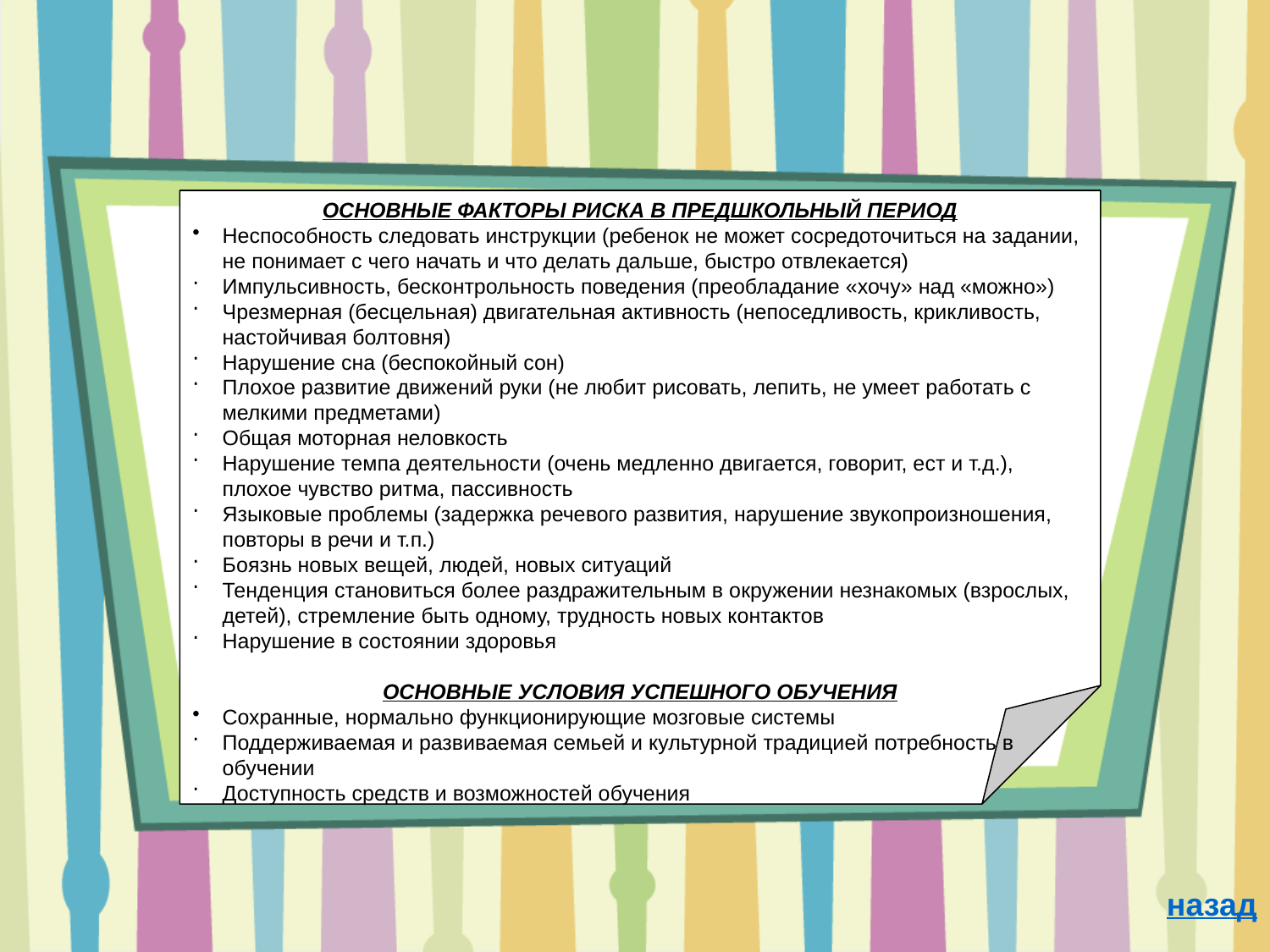

ОСНОВНЫЕ ФАКТОРЫ РИСКА В ПРЕДШКОЛЬНЫЙ ПЕРИОД
Неспособность следовать инструкции (ребенок не может сосредоточиться на задании, не понимает с чего начать и что делать дальше, быстро отвлекается)
Импульсивность, бесконтрольность поведения (преобладание «хочу» над «можно»)
Чрезмерная (бесцельная) двигательная активность (непоседливость, крикливость, настойчивая болтовня)
Нарушение сна (беспокойный сон)
Плохое развитие движений руки (не любит рисовать, лепить, не умеет работать с мелкими предметами)
Общая моторная неловкость
Нарушение темпа деятельности (очень медленно двигается, говорит, ест и т.д.), плохое чувство ритма, пассивность
Языковые проблемы (задержка речевого развития, нарушение звукопроизношения, повторы в речи и т.п.)
Боязнь новых вещей, людей, новых ситуаций
Тенденция становиться более раздражительным в окружении незнакомых (взрослых, детей), стремление быть одному, трудность новых контактов
Нарушение в состоянии здоровья

ОСНОВНЫЕ УСЛОВИЯ УСПЕШНОГО ОБУЧЕНИЯ
Сохранные, нормально функционирующие мозговые системы
Поддерживаемая и развиваемая семьей и культурной традицией потребность в обучении
Доступность средств и возможностей обучения
назад